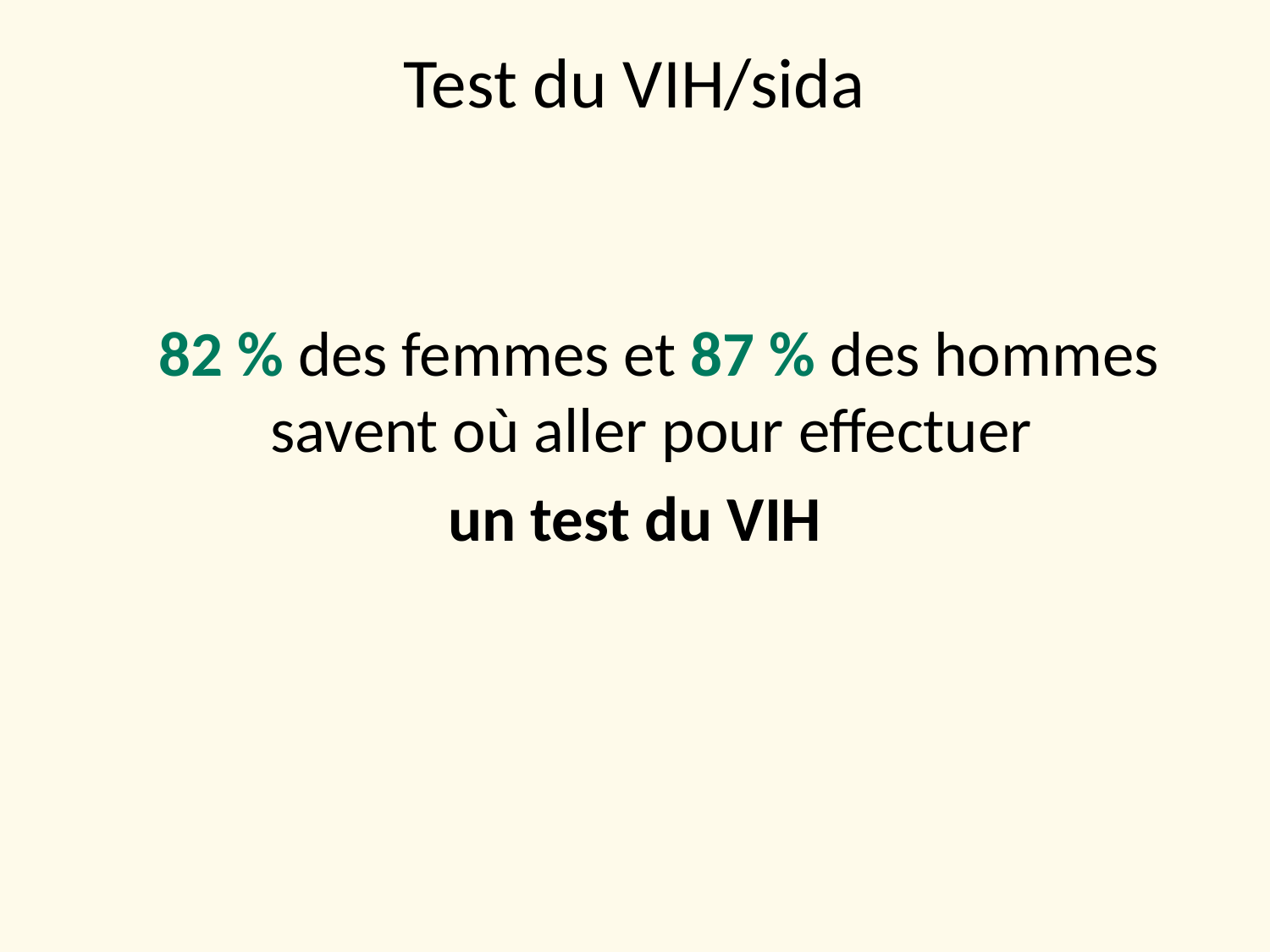

# Test du VIH/sida
	82 % des femmes et 87 % des hommes savent où aller pour effectuer
un test du VIH